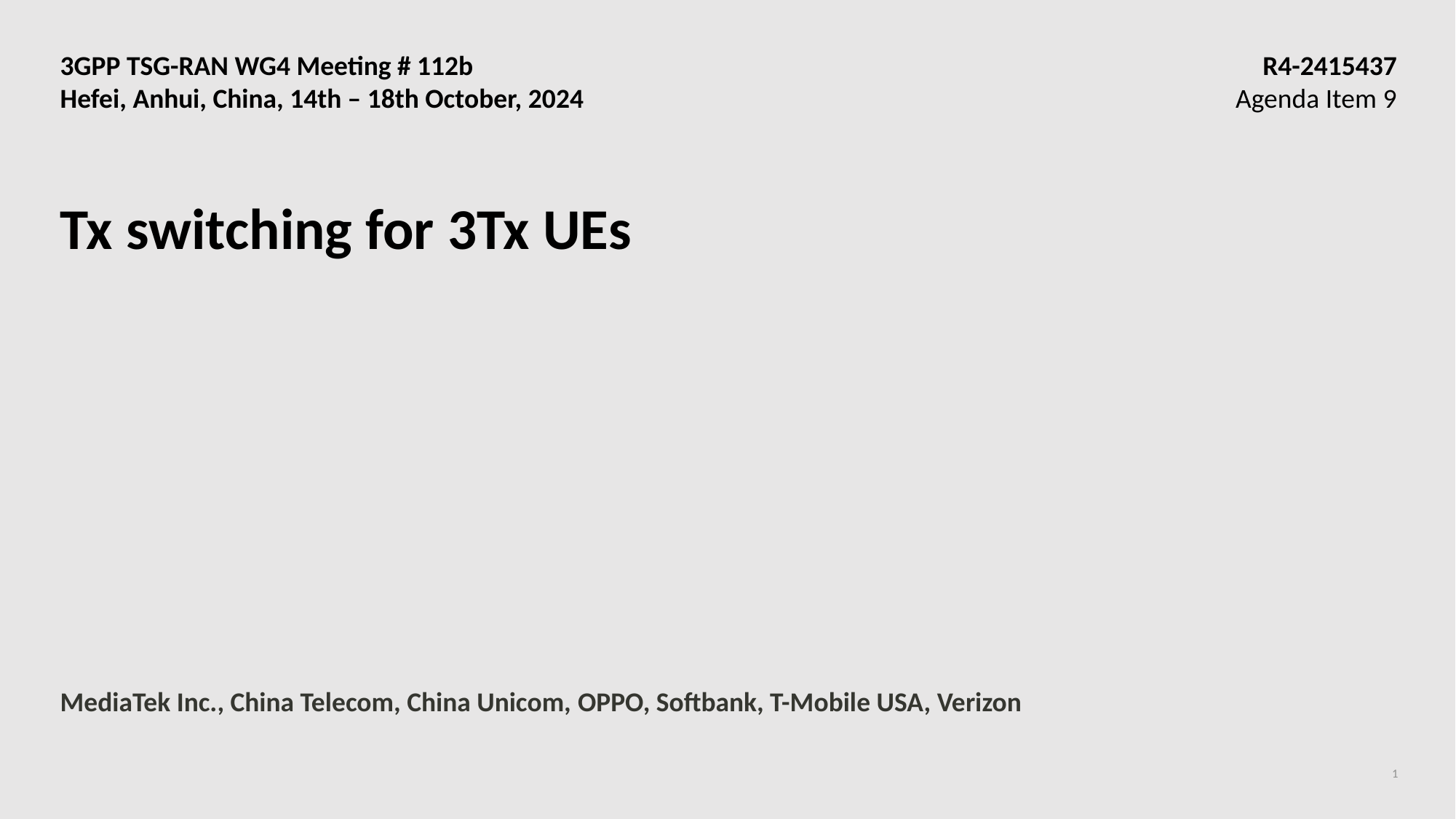

3GPP TSG-RAN WG4 Meeting # 112b	 R4-2415437
Hefei, Anhui, China, 14th – 18th October, 2024	Agenda Item 9
# Tx switching for 3Tx UEs
MediaTek Inc., China Telecom, China Unicom, OPPO, Softbank, T-Mobile USA, Verizon
1